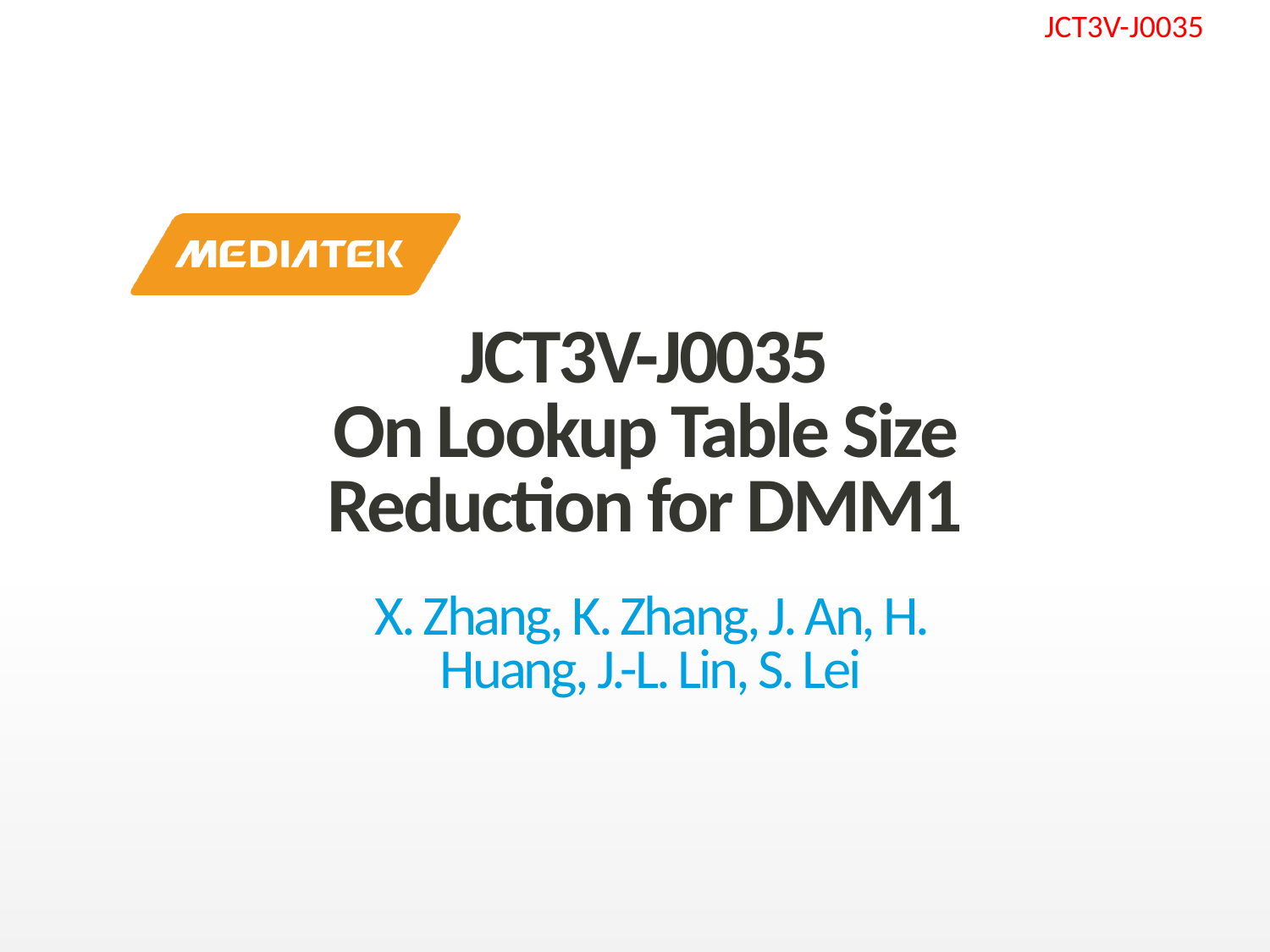

# JCT3V-J0035 On Lookup Table Size Reduction for DMM1
X. Zhang, K. Zhang, J. An, H. Huang, J.-L. Lin, S. Lei